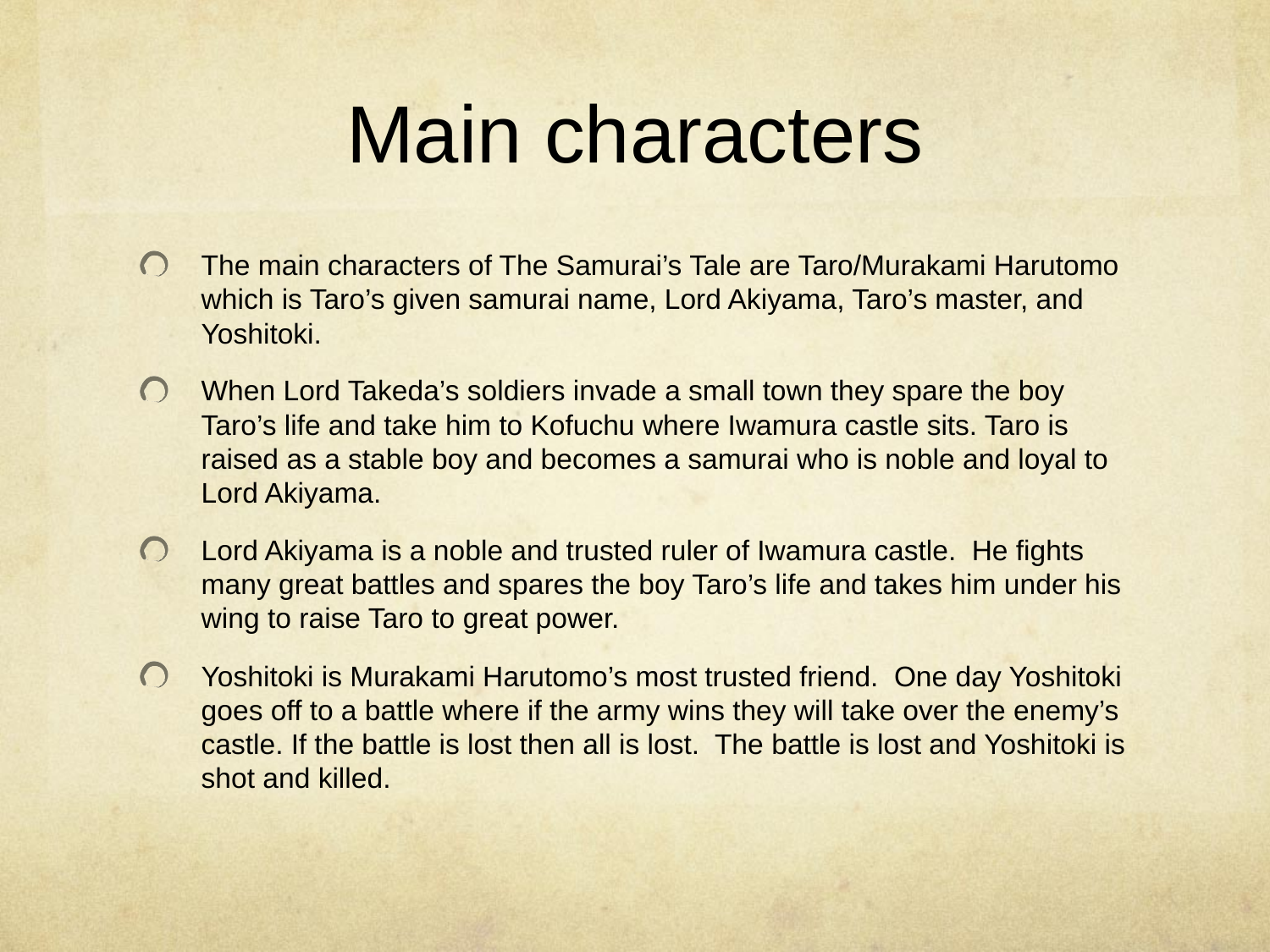

# Main characters
The main characters of The Samurai’s Tale are Taro/Murakami Harutomo which is Taro’s given samurai name, Lord Akiyama, Taro’s master, and Yoshitoki.
When Lord Takeda’s soldiers invade a small town they spare the boy Taro’s life and take him to Kofuchu where Iwamura castle sits. Taro is raised as a stable boy and becomes a samurai who is noble and loyal to Lord Akiyama.
Lord Akiyama is a noble and trusted ruler of Iwamura castle.  He fights many great battles and spares the boy Taro’s life and takes him under his wing to raise Taro to great power.
Yoshitoki is Murakami Harutomo’s most trusted friend.  One day Yoshitoki goes off to a battle where if the army wins they will take over the enemy’s castle. If the battle is lost then all is lost.  The battle is lost and Yoshitoki is shot and killed.